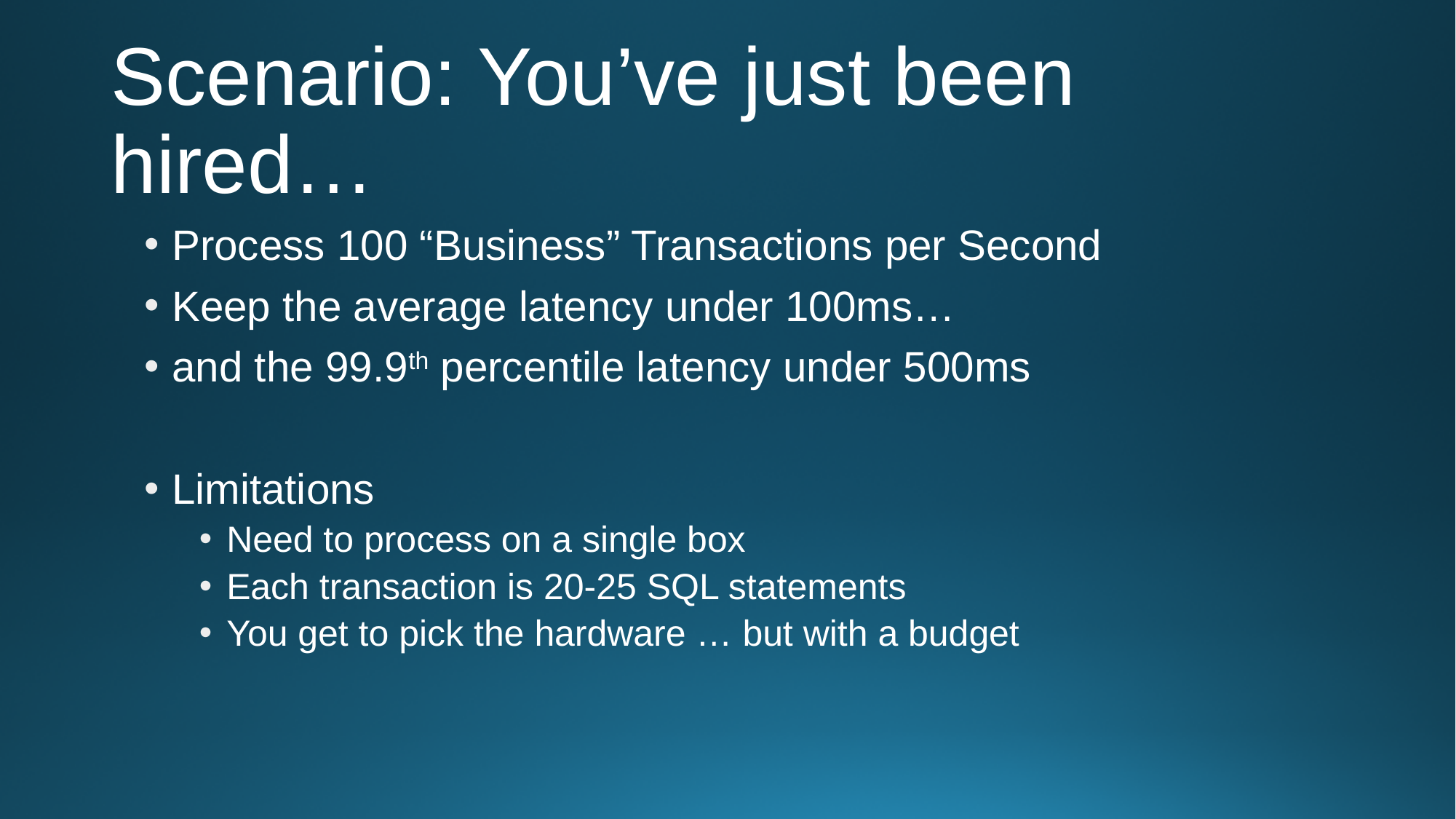

# Scenario: You’ve just been hired…
Process 100 “Business” Transactions per Second
Keep the average latency under 100ms…
and the 99.9th percentile latency under 500ms

Limitations
Need to process on a single box
Each transaction is 20-25 SQL statements
You get to pick the hardware … but with a budget